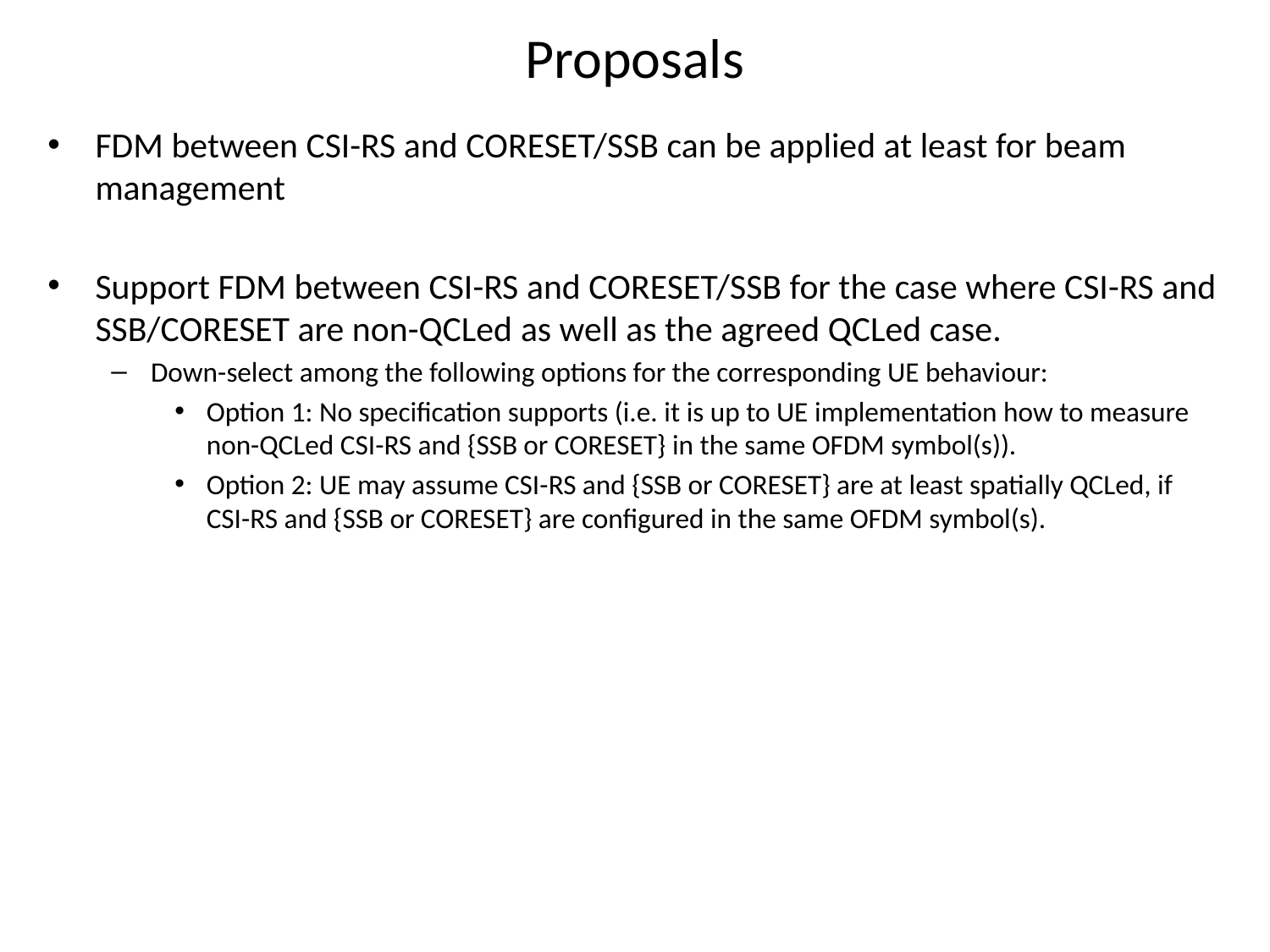

# Proposals
FDM between CSI-RS and CORESET/SSB can be applied at least for beam management

Support FDM between CSI-RS and CORESET/SSB for the case where CSI-RS and SSB/CORESET are non-QCLed as well as the agreed QCLed case.
Down-select among the following options for the corresponding UE behaviour:
Option 1: No specification supports (i.e. it is up to UE implementation how to measure non-QCLed CSI-RS and {SSB or CORESET} in the same OFDM symbol(s)).
Option 2: UE may assume CSI-RS and {SSB or CORESET} are at least spatially QCLed, if CSI-RS and {SSB or CORESET} are configured in the same OFDM symbol(s).